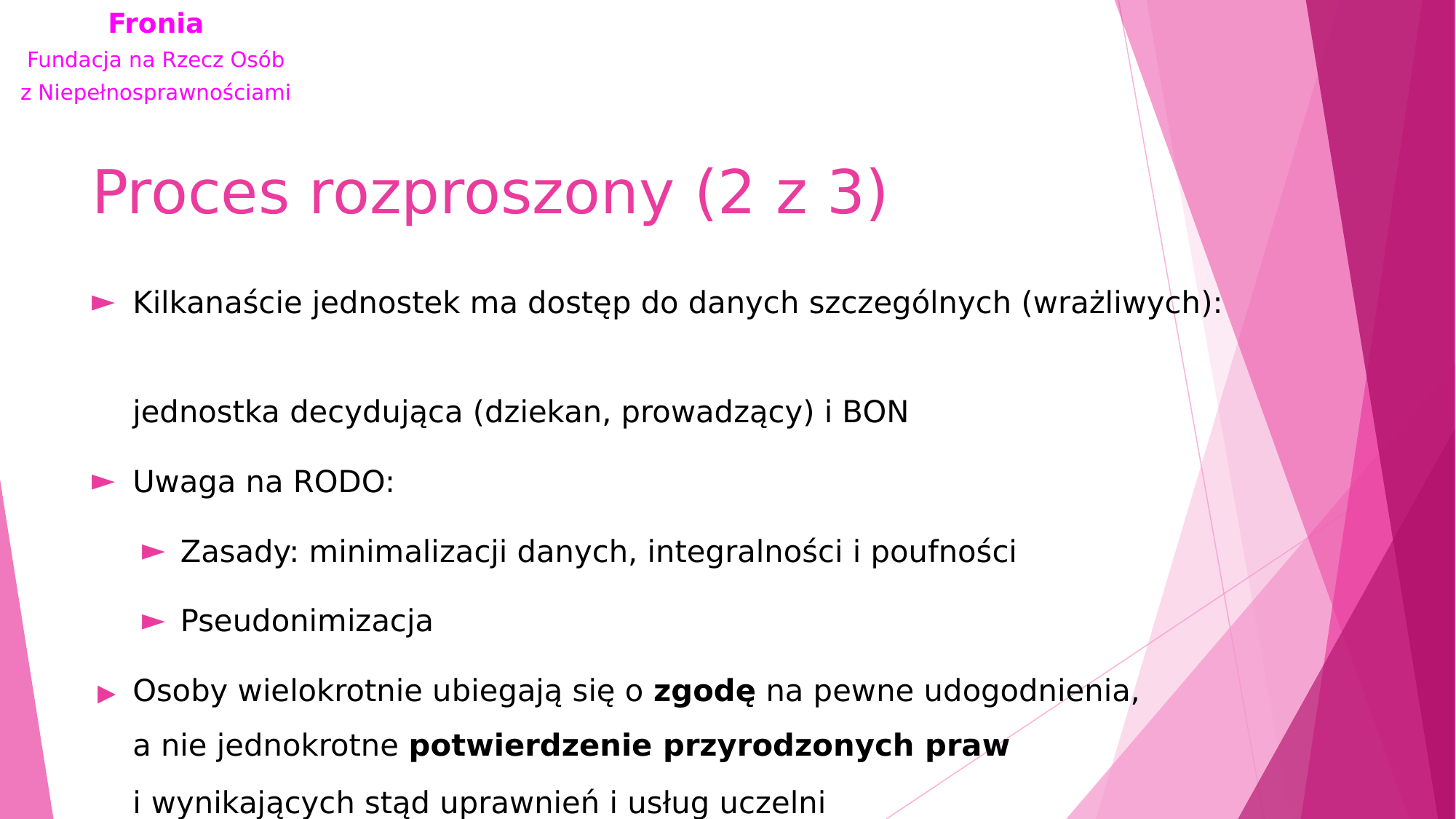

# Proces rozproszony (2 z 3)
Kilkanaście jednostek ma dostęp do danych szczególnych (wrażliwych):
jednostka decydująca (dziekan, prowadzący) i BON
Uwaga na RODO:
Zasady: minimalizacji danych, integralności i poufności
Pseudonimizacja
Osoby wielokrotnie ubiegają się o zgodę na pewne udogodnienia, a nie jednokrotne potwierdzenie przyrodzonych praw i wynikających stąd uprawnień i usług uczelni